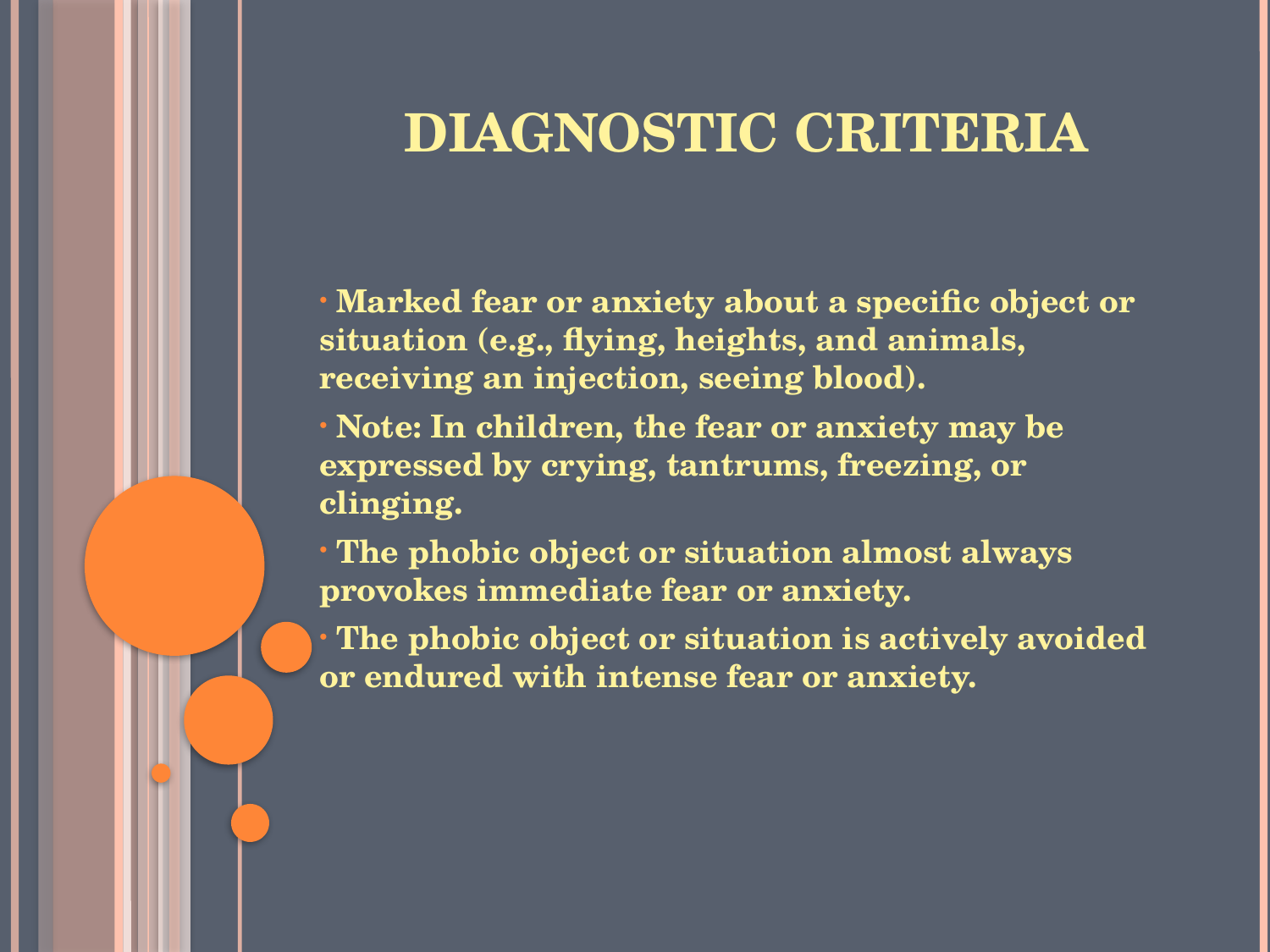

# Diagnostic criteria
 Marked fear or anxiety about a specific object or situation (e.g., flying, heights, and animals, receiving an injection, seeing blood).
 Note: In children, the fear or anxiety may be expressed by crying, tantrums, freezing, or clinging.
 The phobic object or situation almost always provokes immediate fear or anxiety.
 The phobic object or situation is actively avoided or endured with intense fear or anxiety.